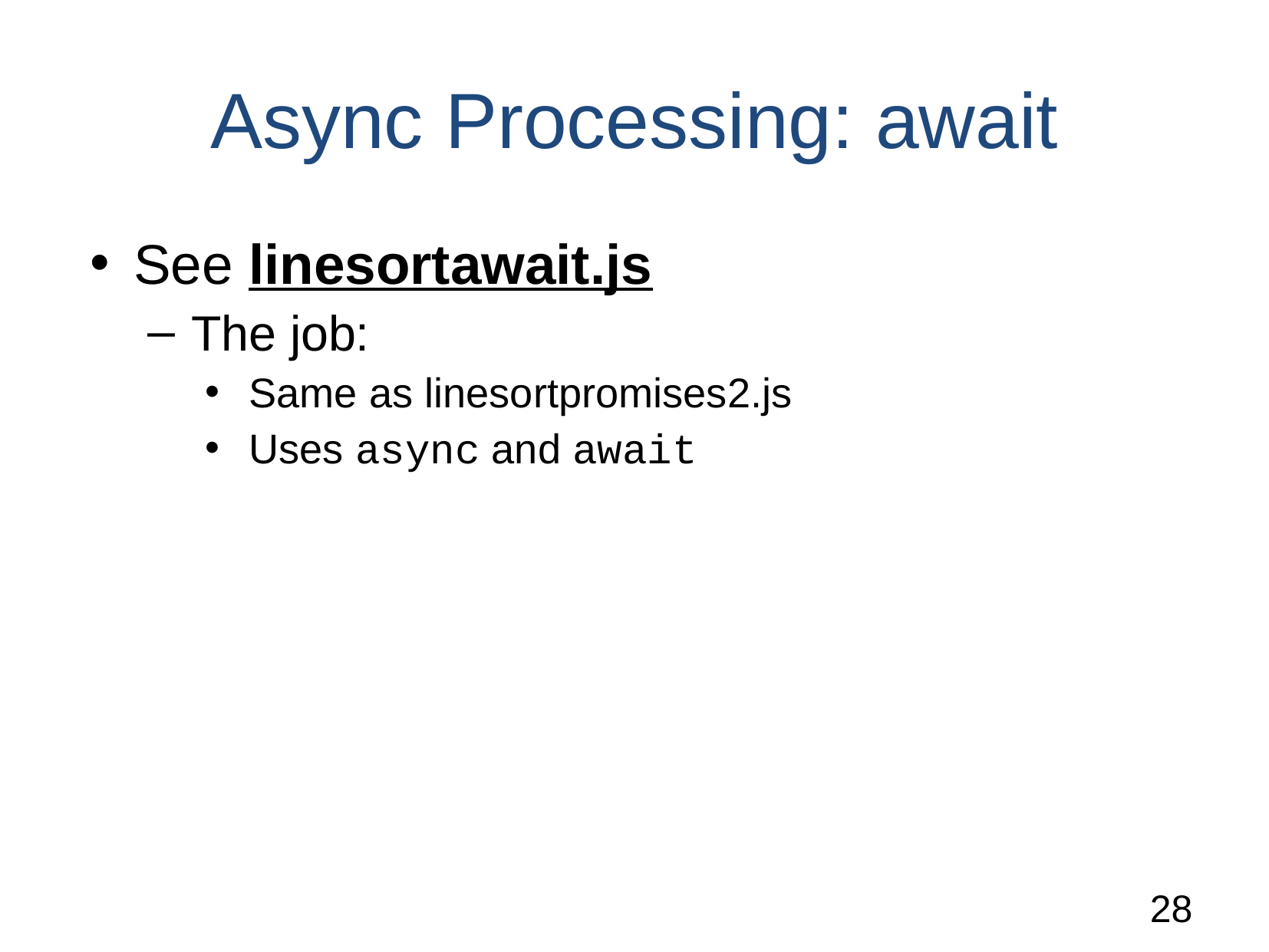

# Async Processing: await
See linesortawait.js
The job:
Same as linesortpromises2.js
Uses async and await
28